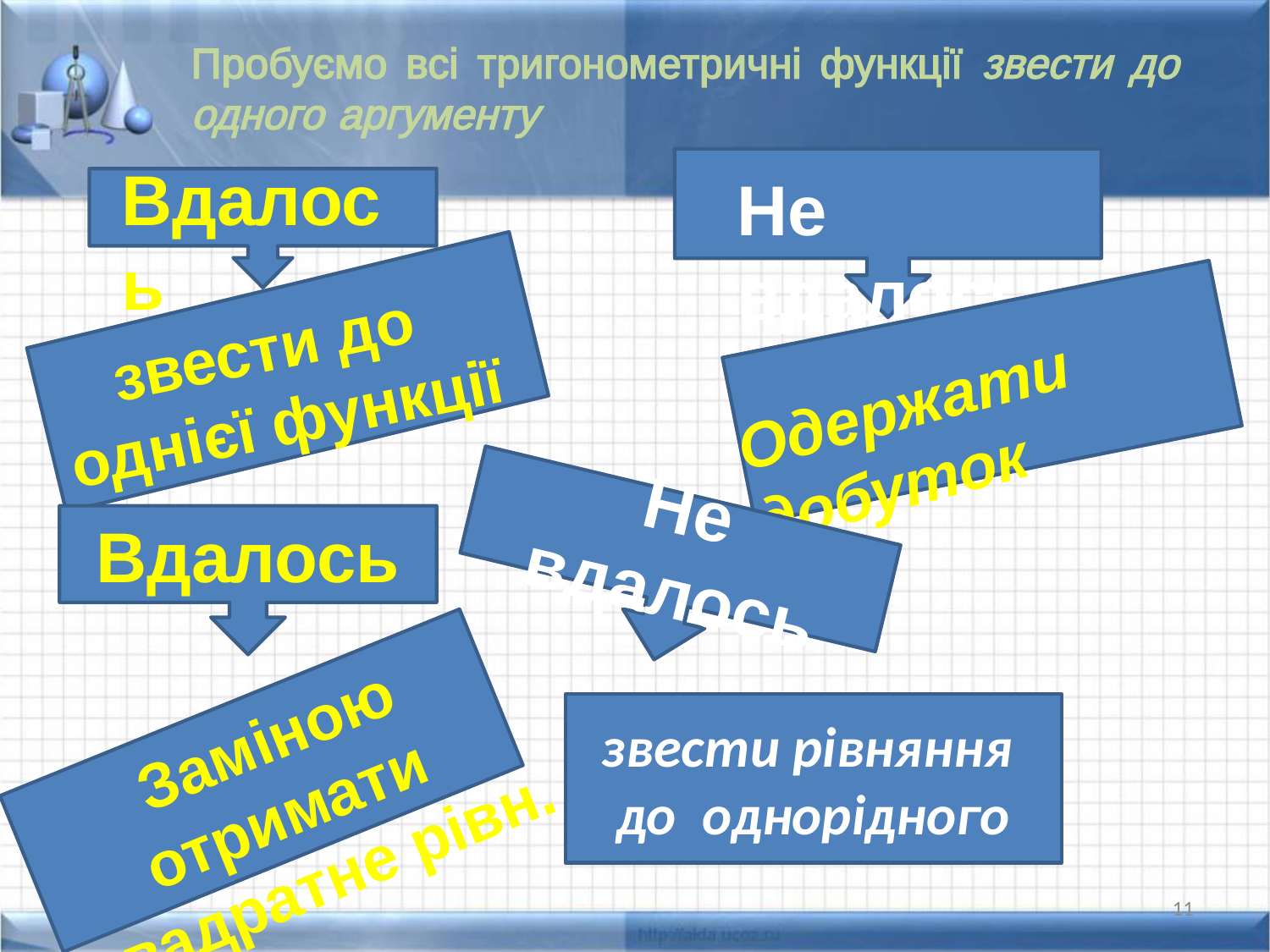

Пробуємо всі тригонометричні функції звести до одного аргументу
Вдалось

Не вдалось

звести до
однієї функції

Одержати добуток
Не вдалось
Вдалось
Заміною отримати
квадратне рівн.
звести рівняння  до  однорідного

11